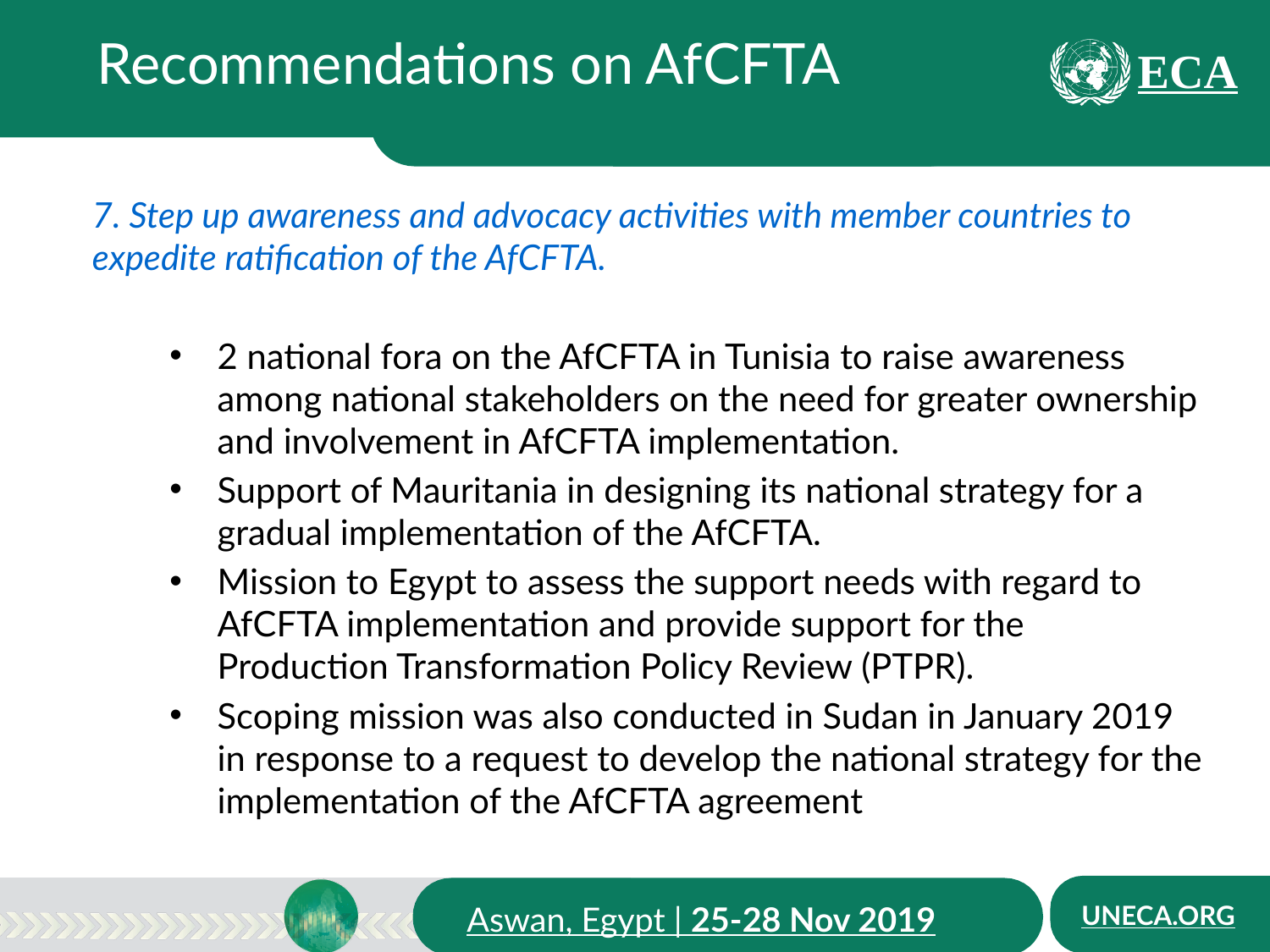

Recommendations on AfCFTA
7. Step up awareness and advocacy activities with member countries to expedite ratification of the AfCFTA.

2 national fora on the AfCFTA in Tunisia to raise awareness among national stakeholders on the need for greater ownership and involvement in AfCFTA implementation.
Support of Mauritania in designing its national strategy for a gradual implementation of the AfCFTA.
Mission to Egypt to assess the support needs with regard to AfCFTA implementation and provide support for the Production Transformation Policy Review (PTPR).
Scoping mission was also conducted in Sudan in January 2019 in response to a request to develop the national strategy for the implementation of the AfCFTA agreement